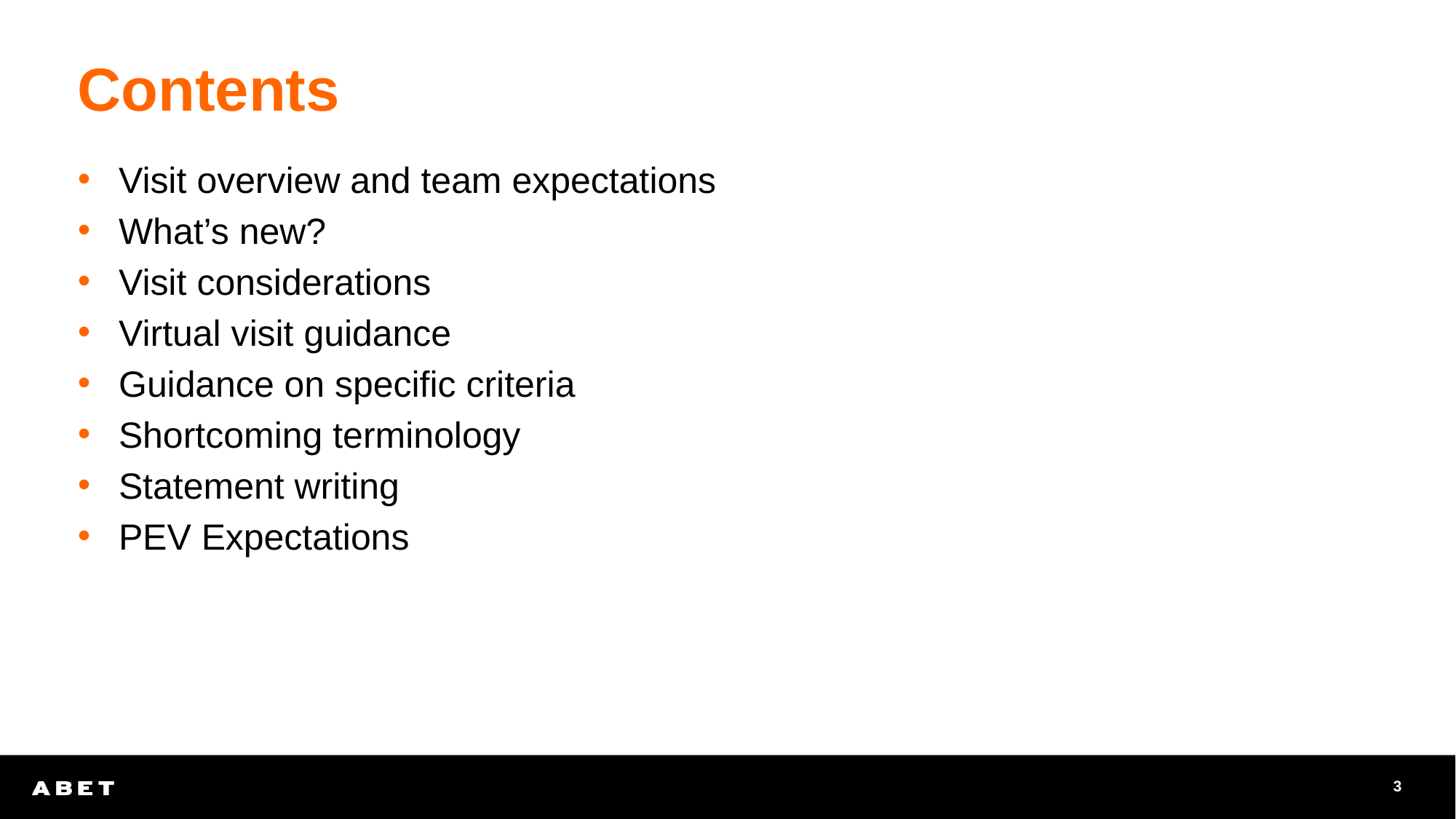

# Contents
Visit overview and team expectations
What’s new?
Visit considerations
Virtual visit guidance
Guidance on specific criteria
Shortcoming terminology
Statement writing
PEV Expectations